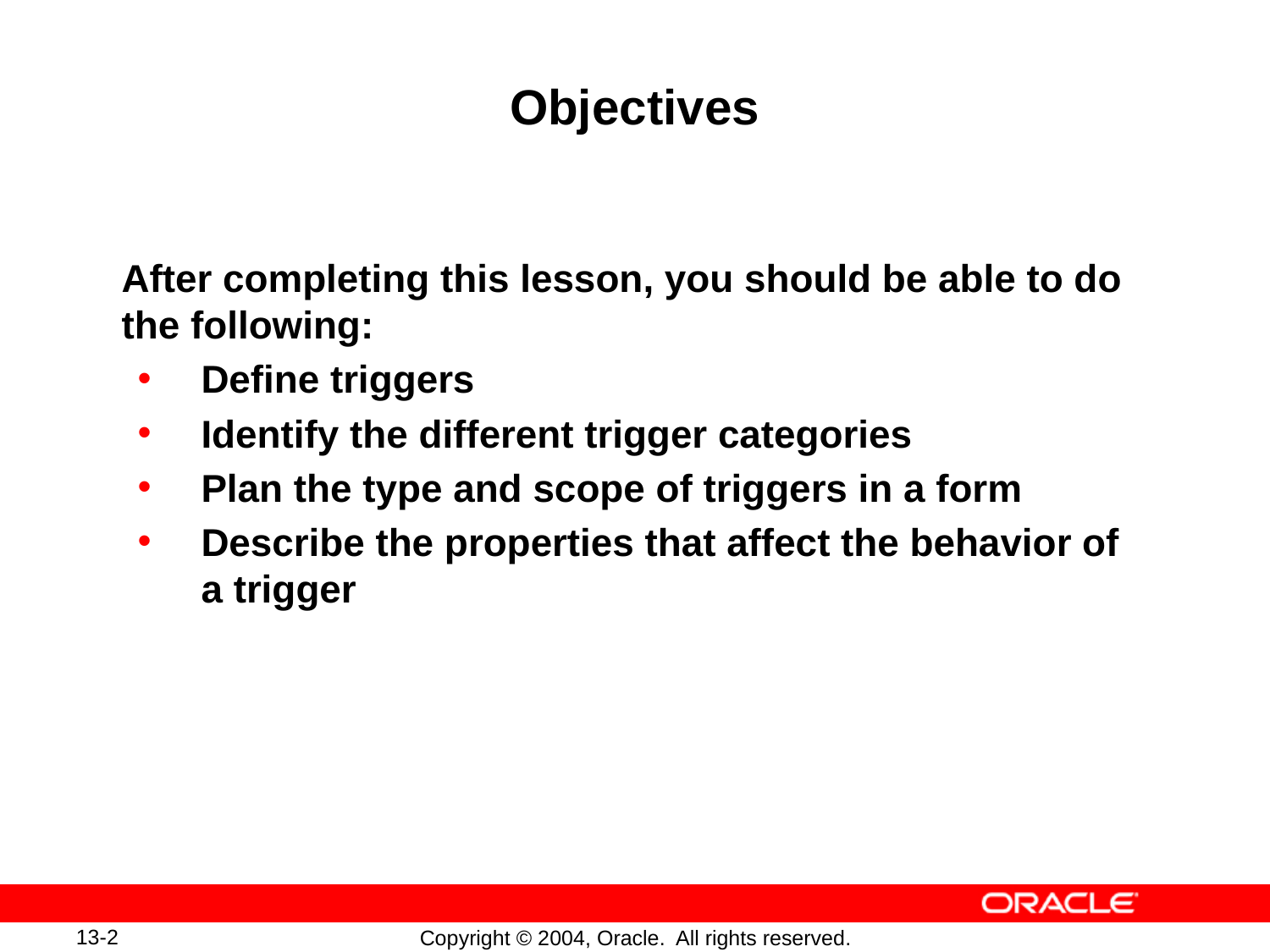

# Objectives
After completing this lesson, you should be able to do the following:
Define triggers
Identify the different trigger categories
Plan the type and scope of triggers in a form
Describe the properties that affect the behavior of a trigger